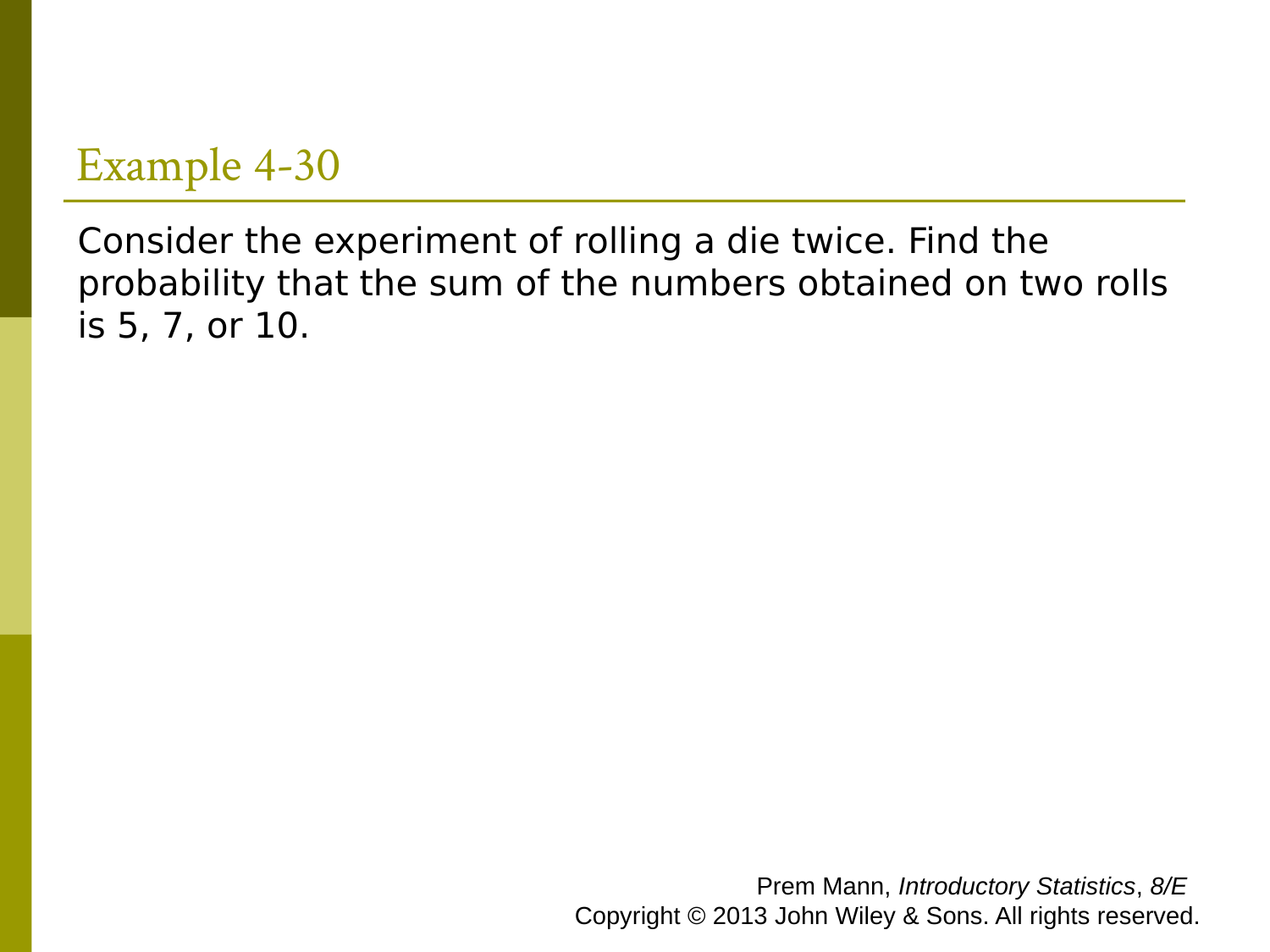

# Example 4-30
Consider the experiment of rolling a die twice. Find the probability that the sum of the numbers obtained on two rolls is 5, 7, or 10.
                          Prem Mann, Introductory Statistics, 8/E Copyright © 2013 John Wiley & Sons. All rights reserved.